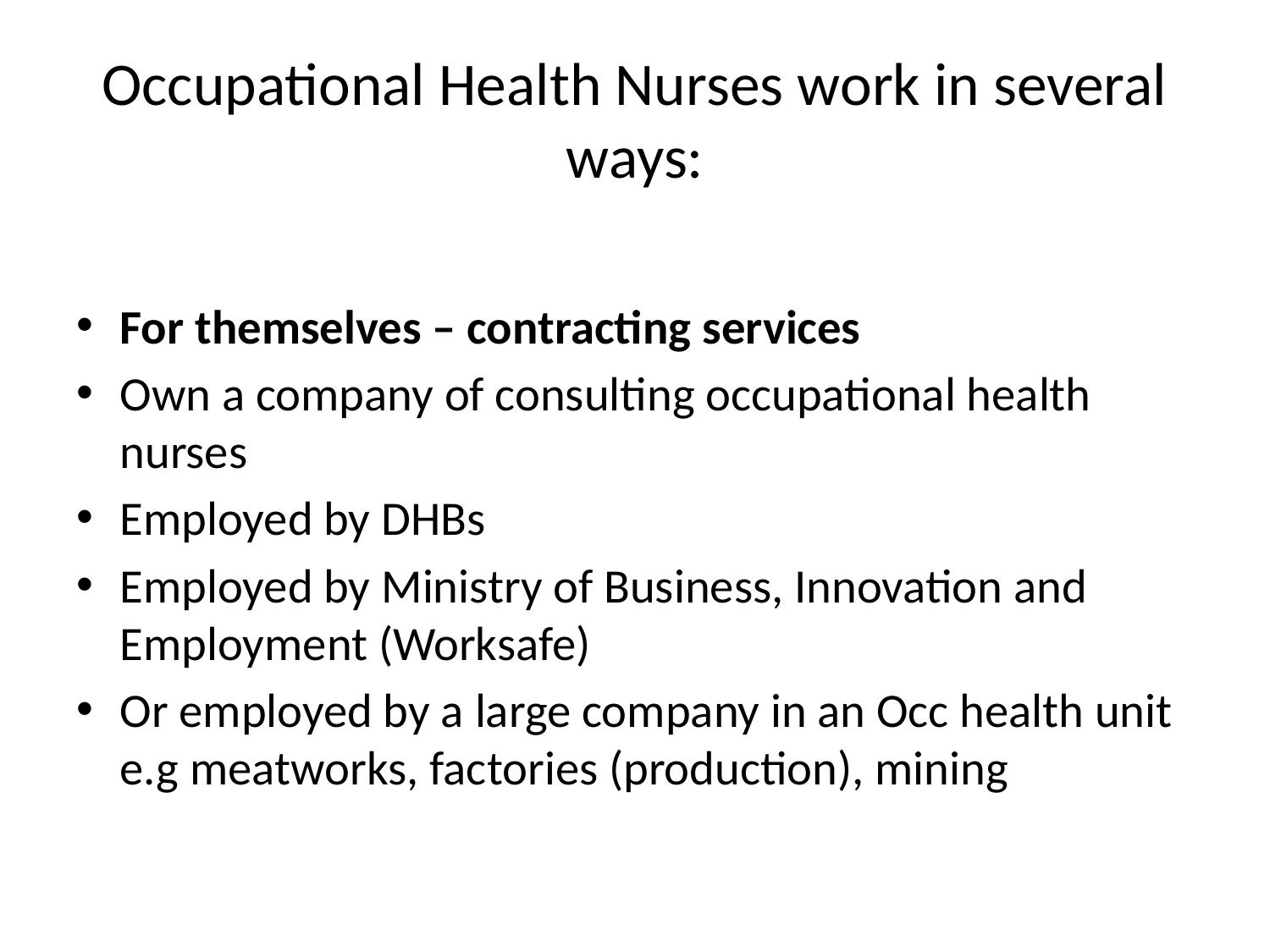

# Occupational Health Nurses work in several ways:

For themselves – contracting services
Own a company of consulting occupational health nurses
Employed by DHBs
Employed by Ministry of Business, Innovation and Employment (Worksafe)
Or employed by a large company in an Occ health unit e.g meatworks, factories (production), mining